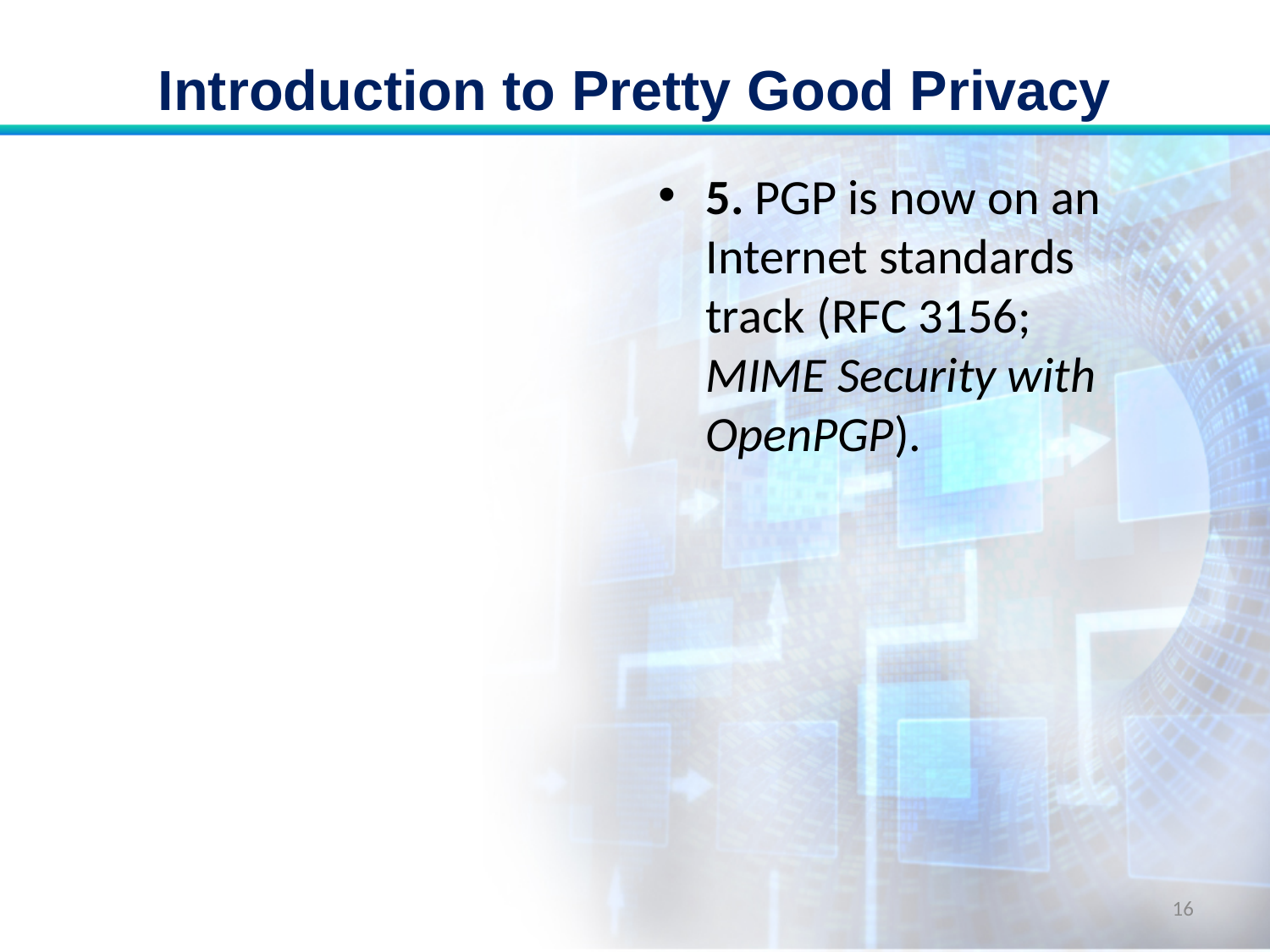

# Introduction to Pretty Good Privacy
5. PGP is now on an Internet standards track (RFC 3156; MIME Security with OpenPGP).
16